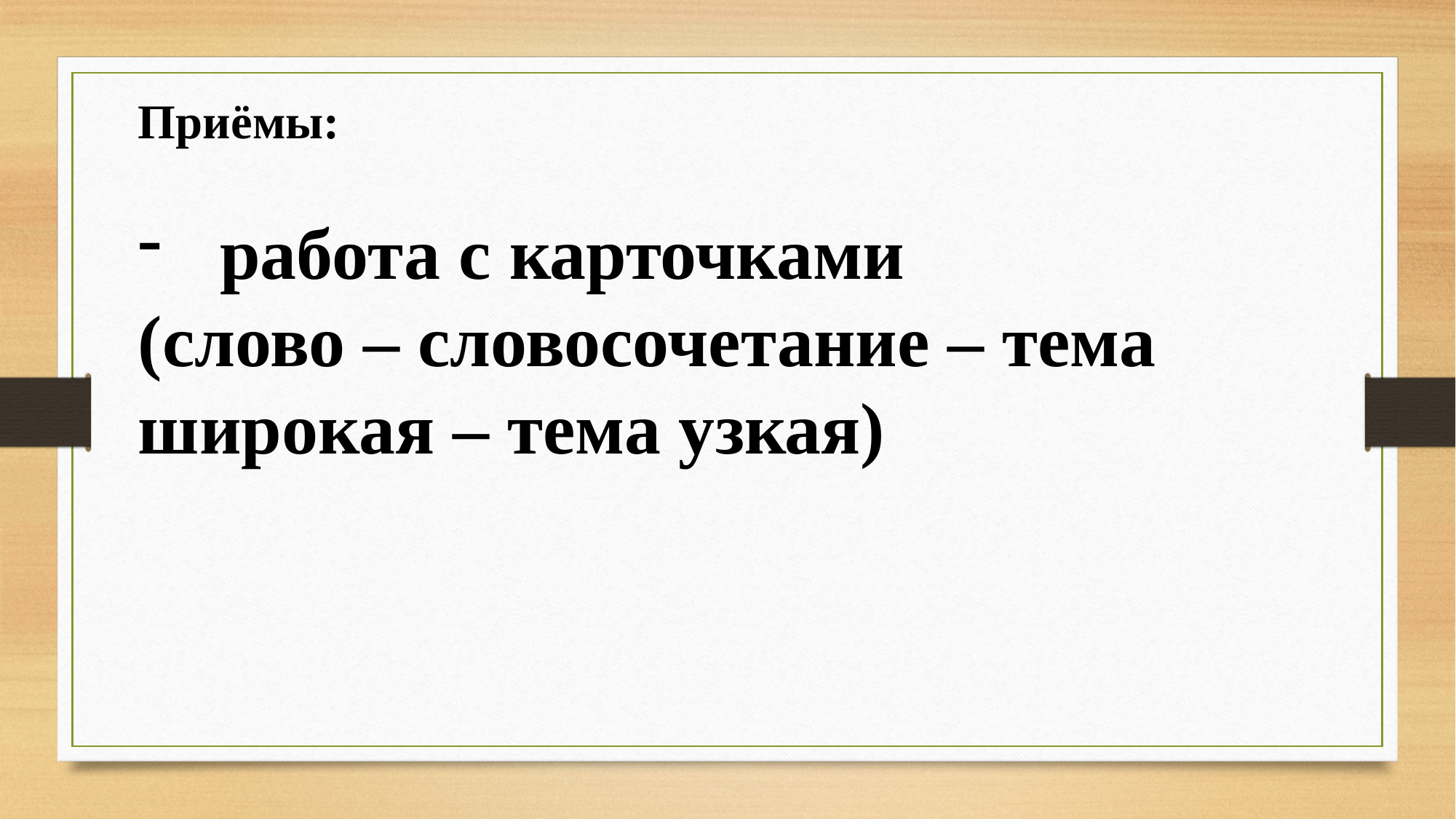

Приёмы:

работа с карточками
(слово – словосочетание – тема широкая – тема узкая)